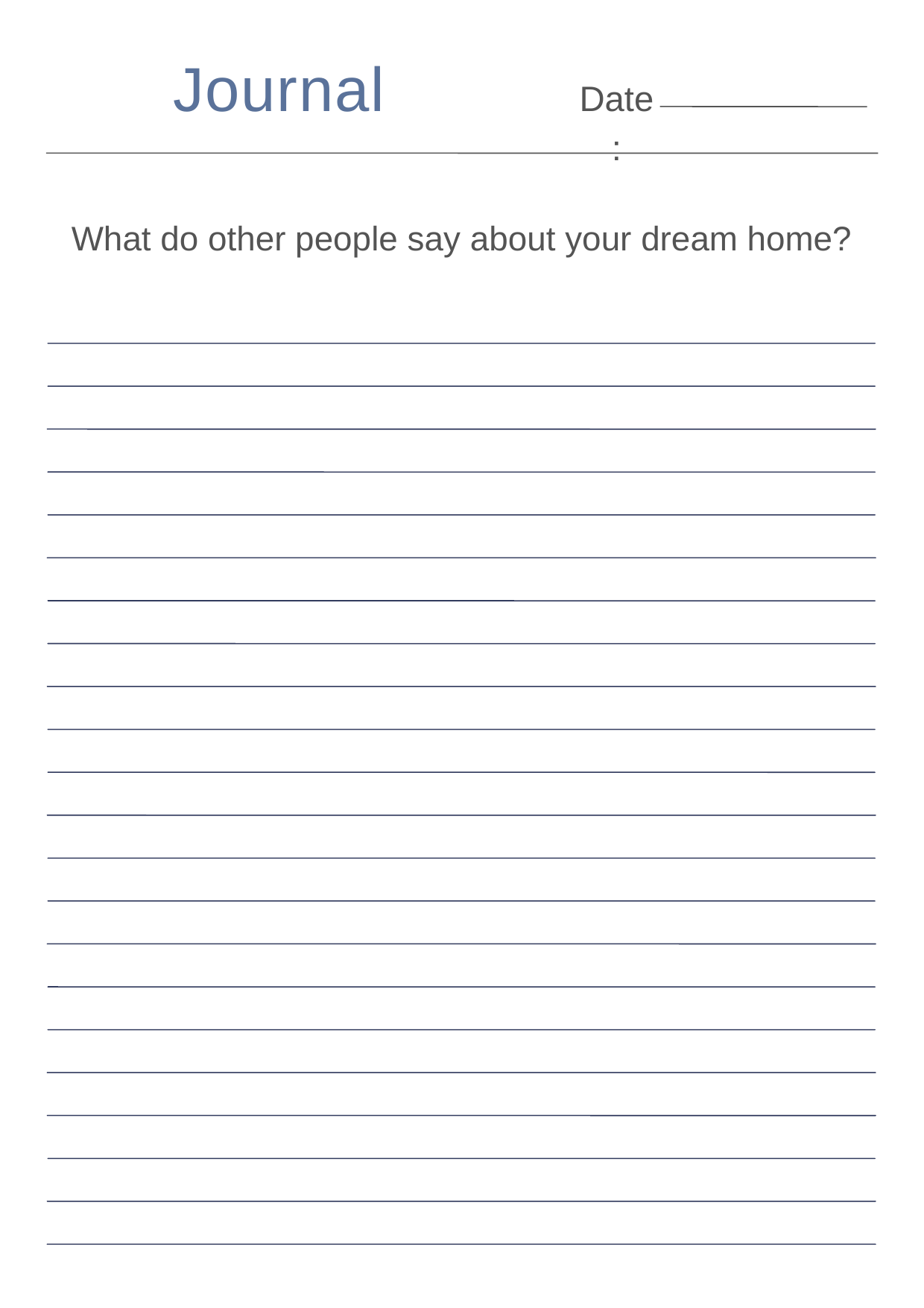

Journal
Date:

What do other people say about your dream home?